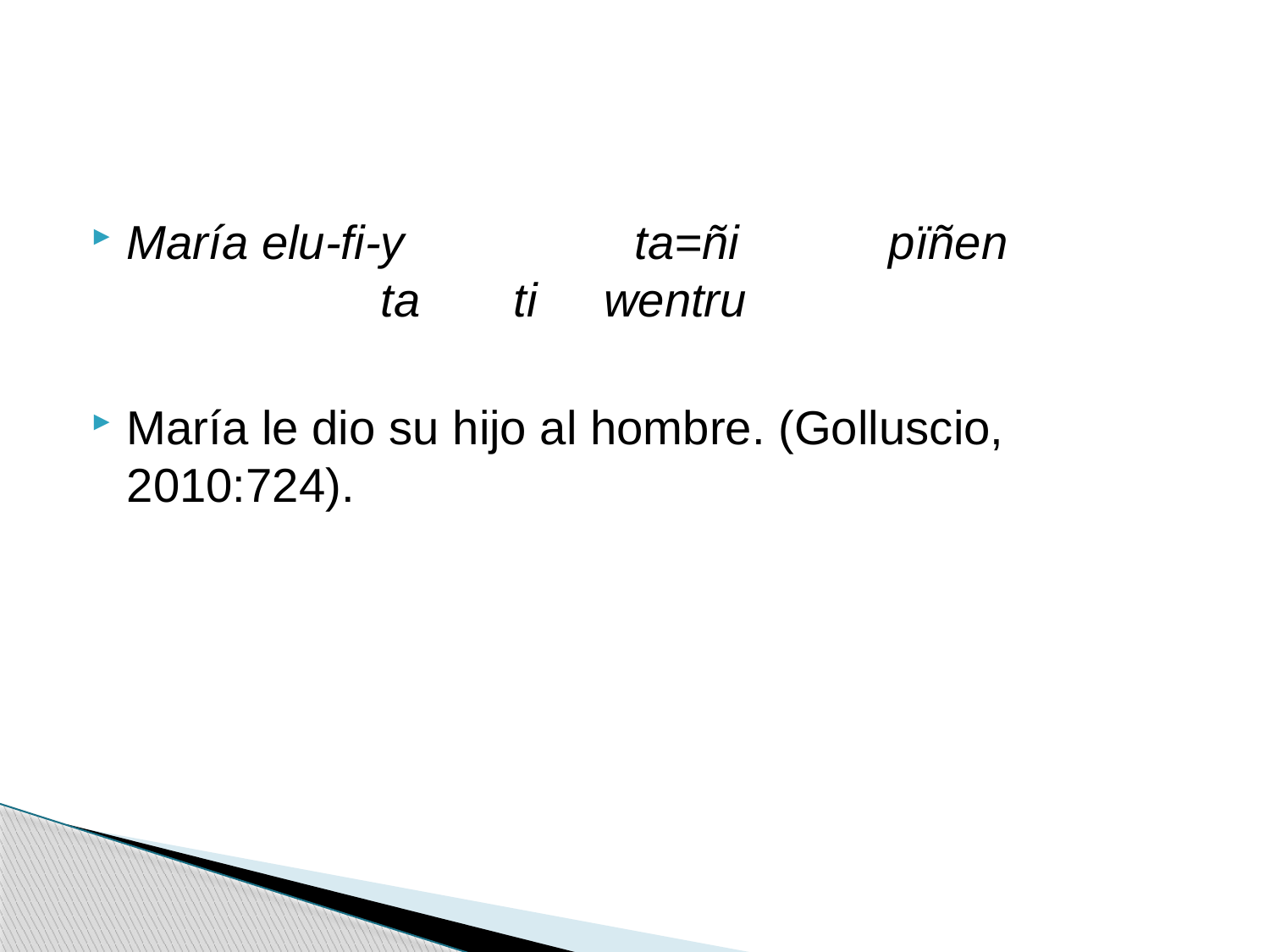

#
María elu-fi-y 		ta=ñi 		pïñen 			ta       ti     wentru

María le dio su hijo al hombre. (Golluscio, 2010:724).